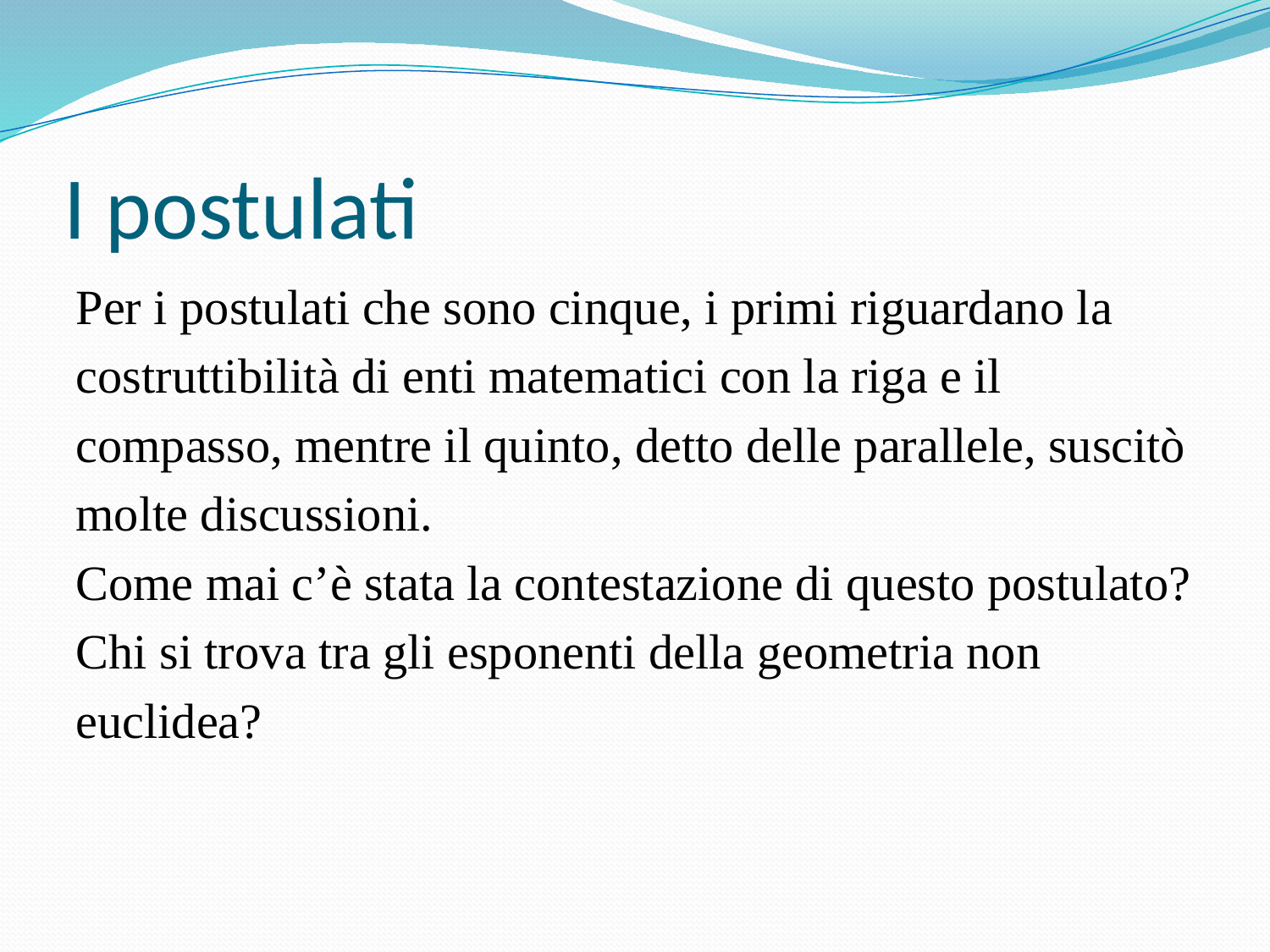

# I postulati
Per i postulati che sono cinque, i primi riguardano la
costruttibilità di enti matematici con la riga e il
compasso, mentre il quinto, detto delle parallele, suscitò
molte discussioni.
Come mai c’è stata la contestazione di questo postulato?
Chi si trova tra gli esponenti della geometria non
euclidea?